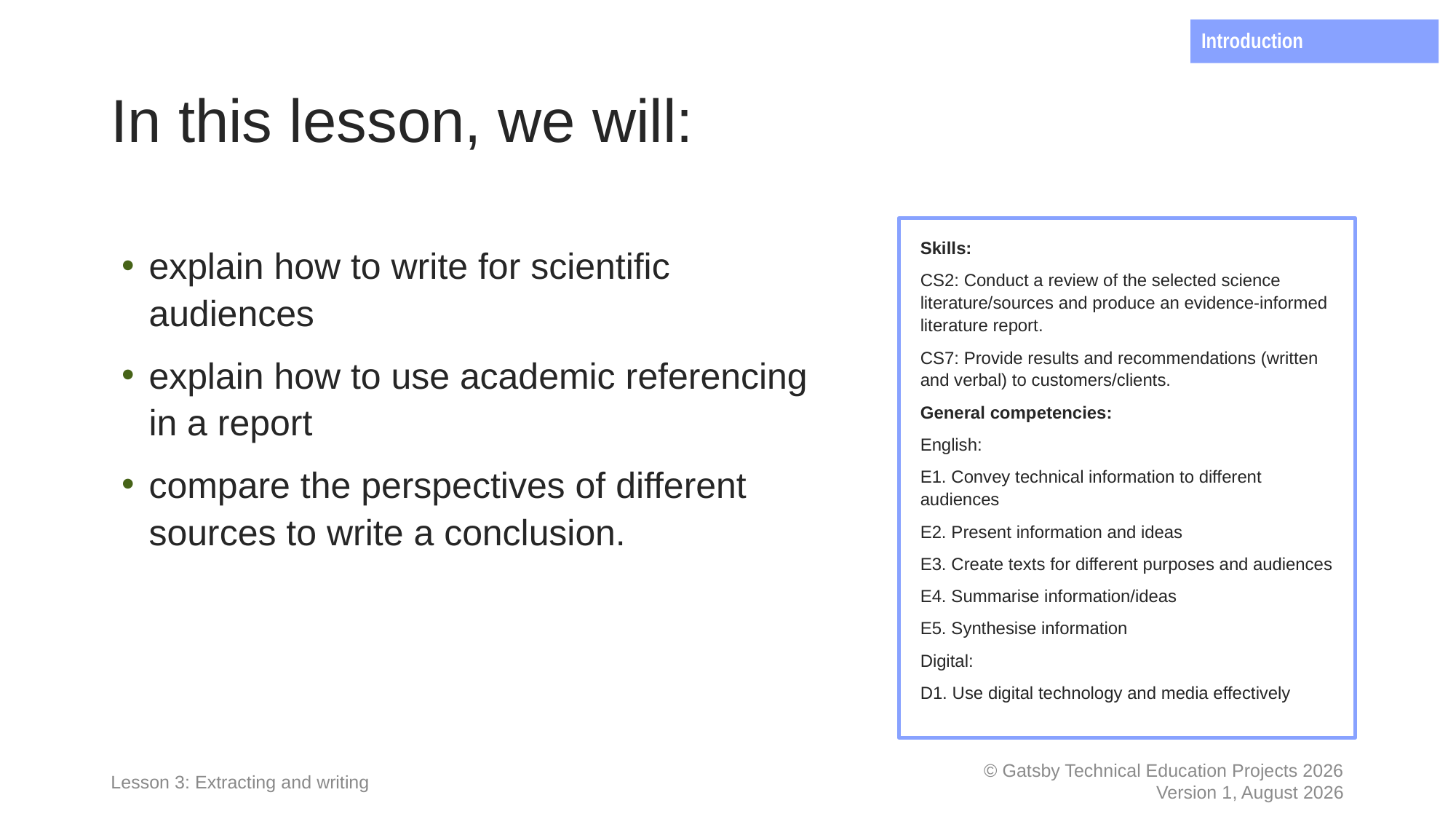

Introduction
# In this lesson, we will:
explain how to write for scientific audiences
explain how to use academic referencing in a report
compare the perspectives of different sources to write a conclusion.
Skills:
CS2: Conduct a review of the selected science literature/sources and produce an evidence-informed literature report.
CS7: Provide results and recommendations (written and verbal) to customers/clients.
General competencies:
English:
E1. Convey technical information to different audiences
E2. Present information and ideas
E3. Create texts for different purposes and audiences
E4. Summarise information/ideas
E5. Synthesise information
Digital:
D1. Use digital technology and media effectively
Lesson 3: Extracting and writing